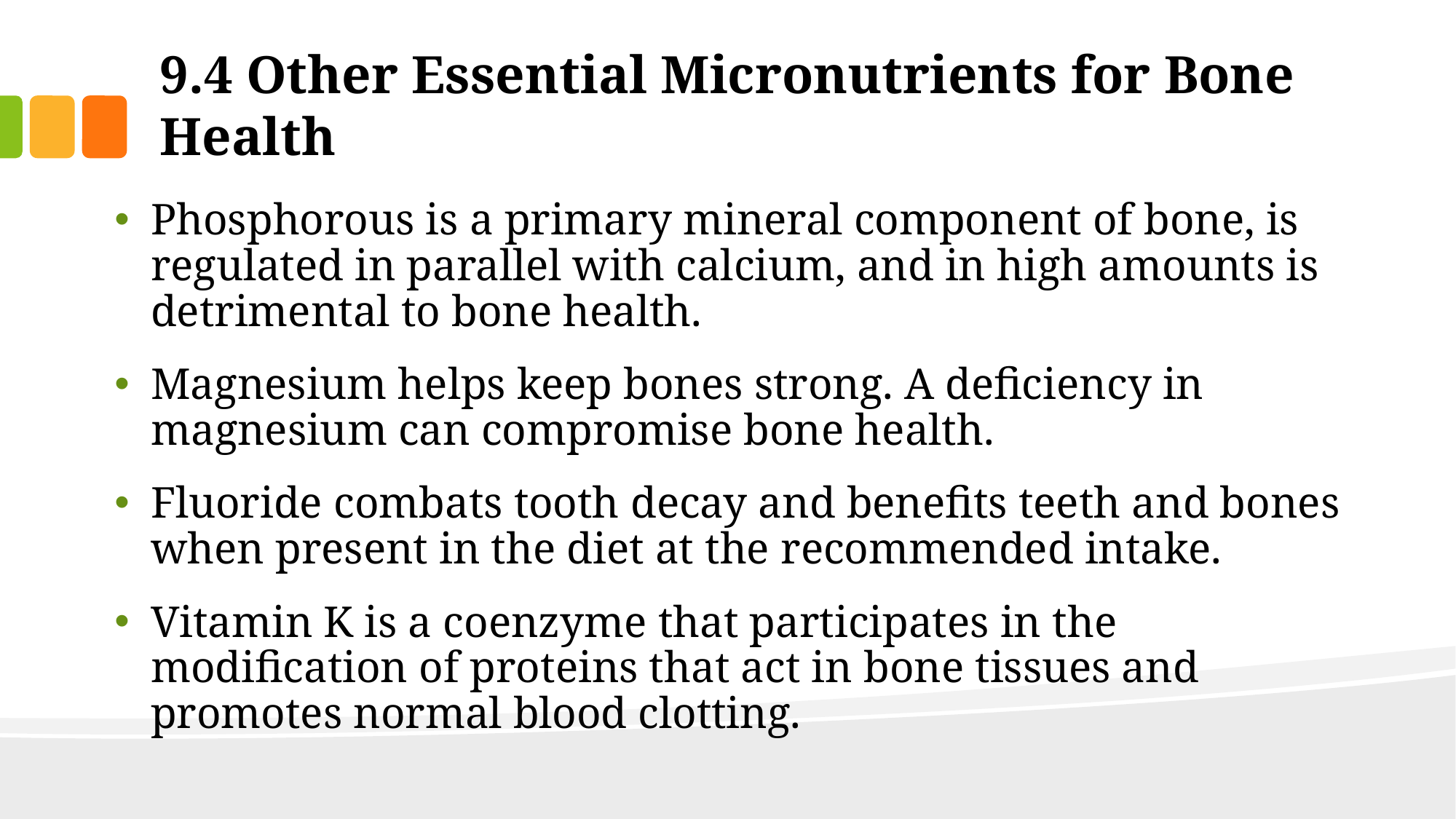

# 9.4 Other Essential Micronutrients for Bone Health
Phosphorous is a primary mineral component of bone, is regulated in parallel with calcium, and in high amounts is detrimental to bone health.
Magnesium helps keep bones strong. A deficiency in magnesium can compromise bone health.
Fluoride combats tooth decay and benefits teeth and bones when present in the diet at the recommended intake.
Vitamin K is a coenzyme that participates in the modification of proteins that act in bone tissues and promotes normal blood clotting.